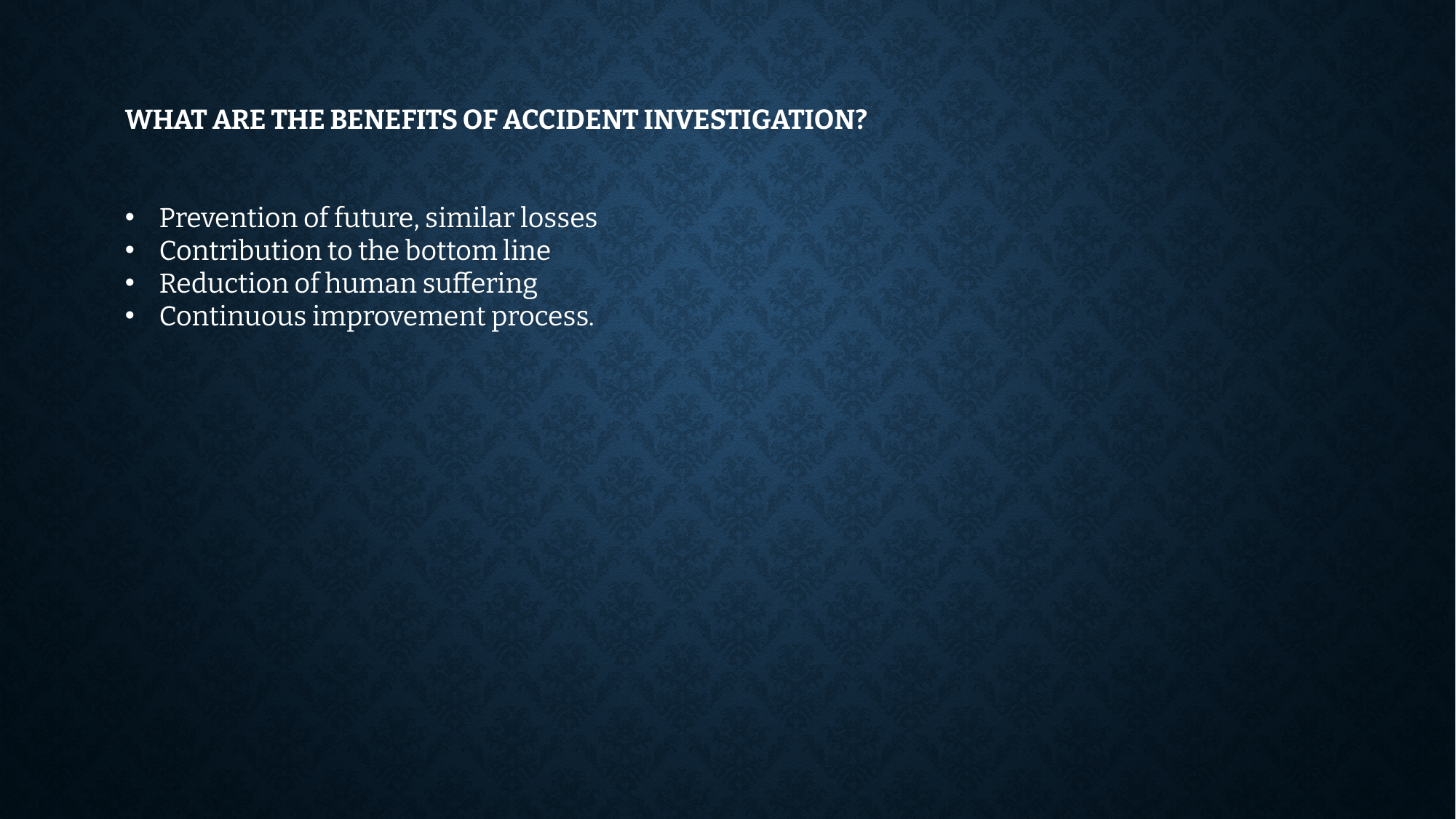

WHAT ARE THE BENEFITS OF ACCIDENT INVESTIGATION?

Prevention of future, similar losses
Contribution to the bottom line
Reduction of human suffering
Continuous improvement process.